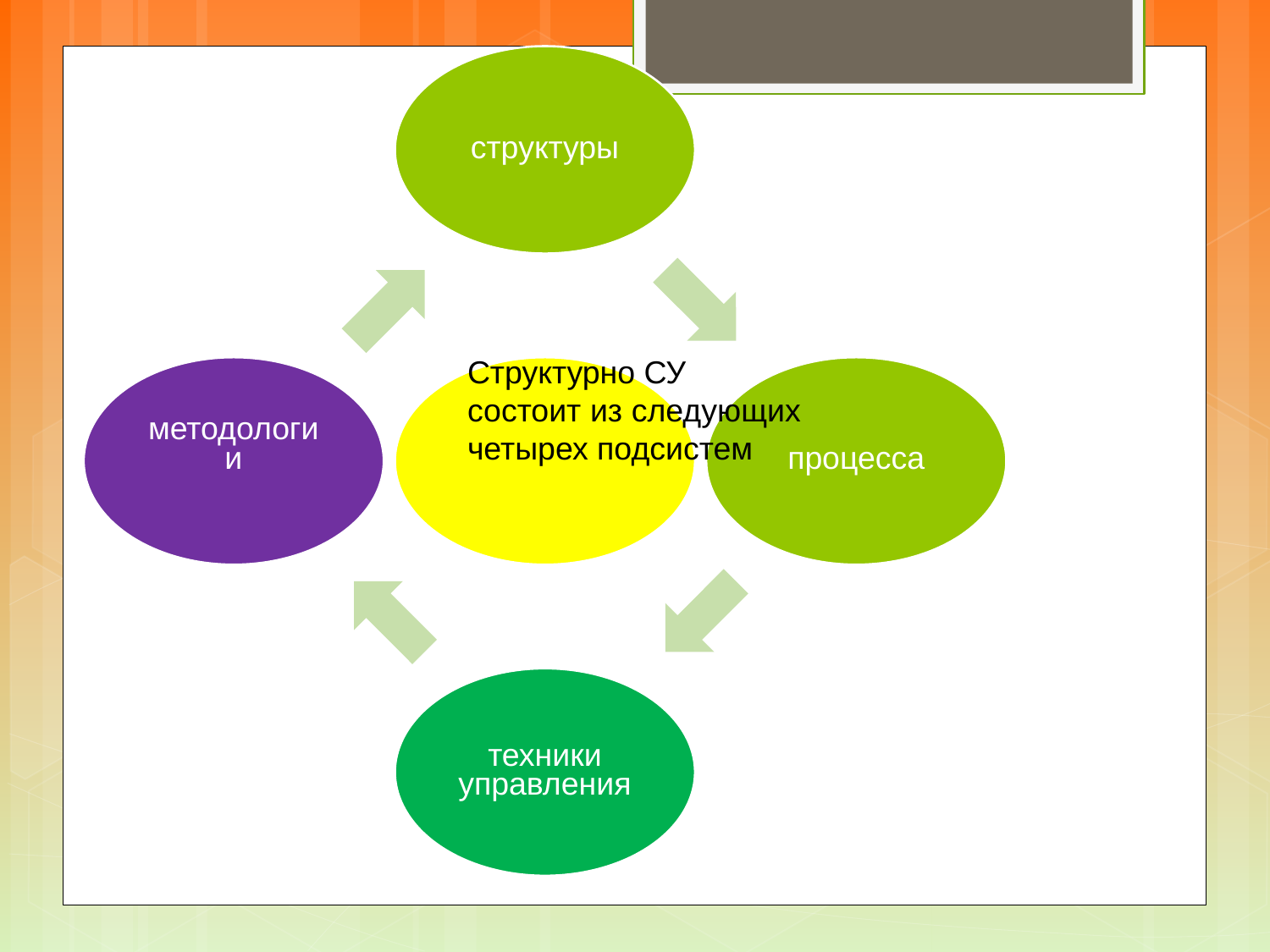

структуры
процесса
техники управления
методологии
Структурно СУ состоит из следующих четырех подсистем